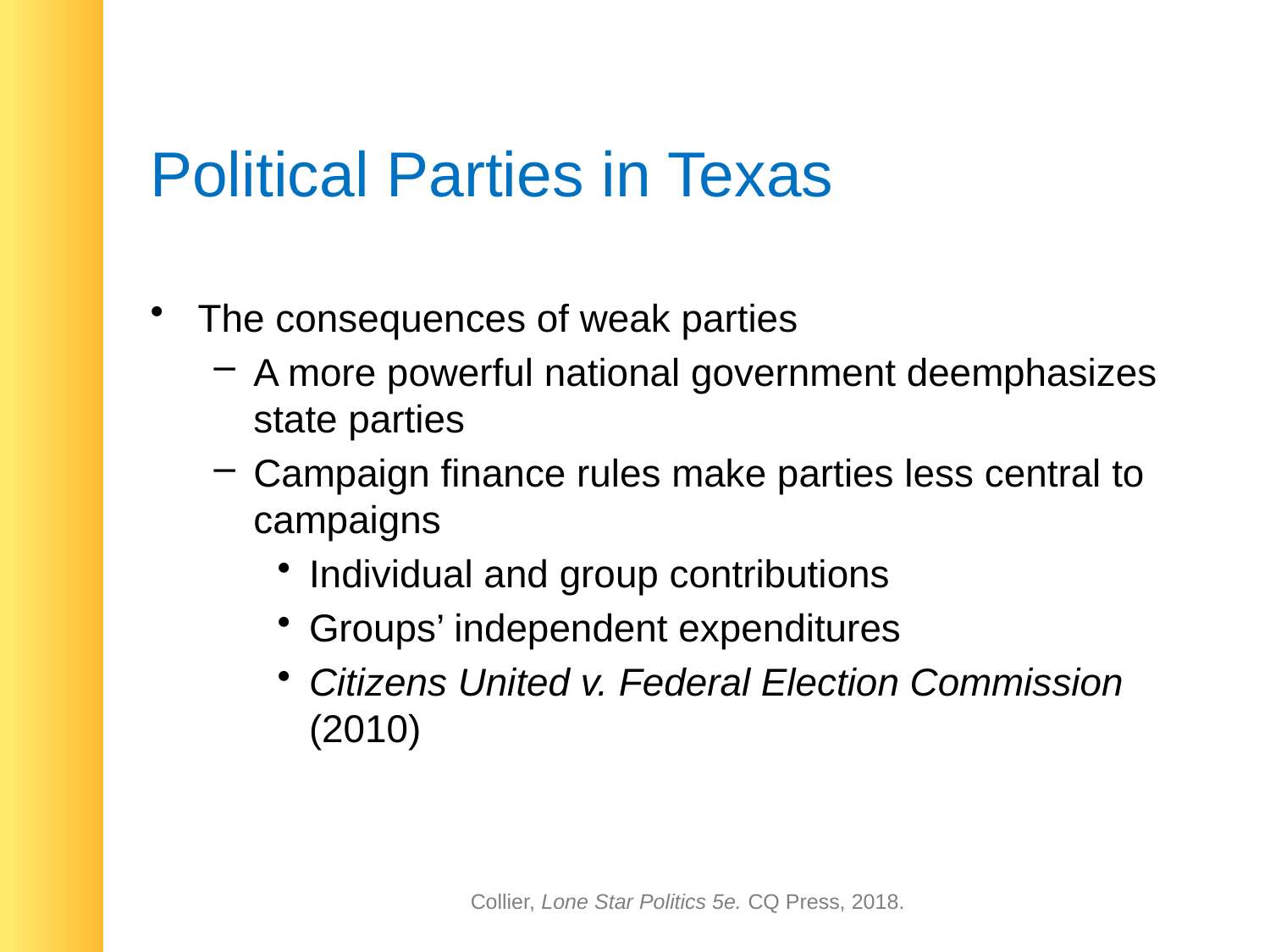

# Political Parties in Texas
The consequences of weak parties
A more powerful national government deemphasizes state parties
Campaign finance rules make parties less central to campaigns
Individual and group contributions
Groups’ independent expenditures
Citizens United v. Federal Election Commission (2010)

Collier, Lone Star Politics 5e. CQ Press, 2018.